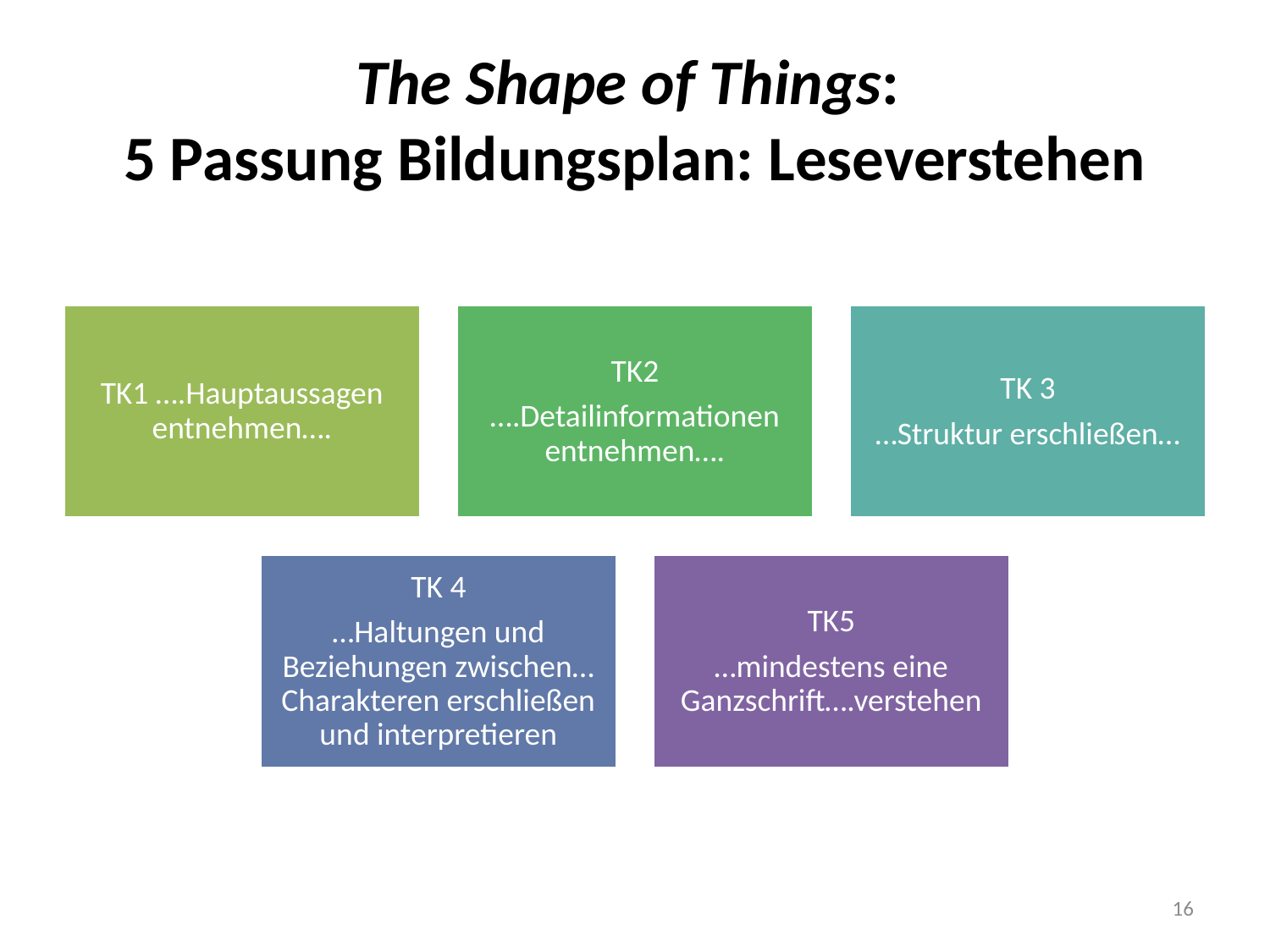

# The Shape of Things: 5 Passung Bildungsplan: Leseverstehen
TK1 ….Hauptaussagen entnehmen….
TK2
….Detailinformationen entnehmen….
TK 3
…Struktur erschließen…
TK 4
…Haltungen und Beziehungen zwischen… Charakteren erschließen und interpretieren
TK5
…mindestens eine Ganzschrift….verstehen
16